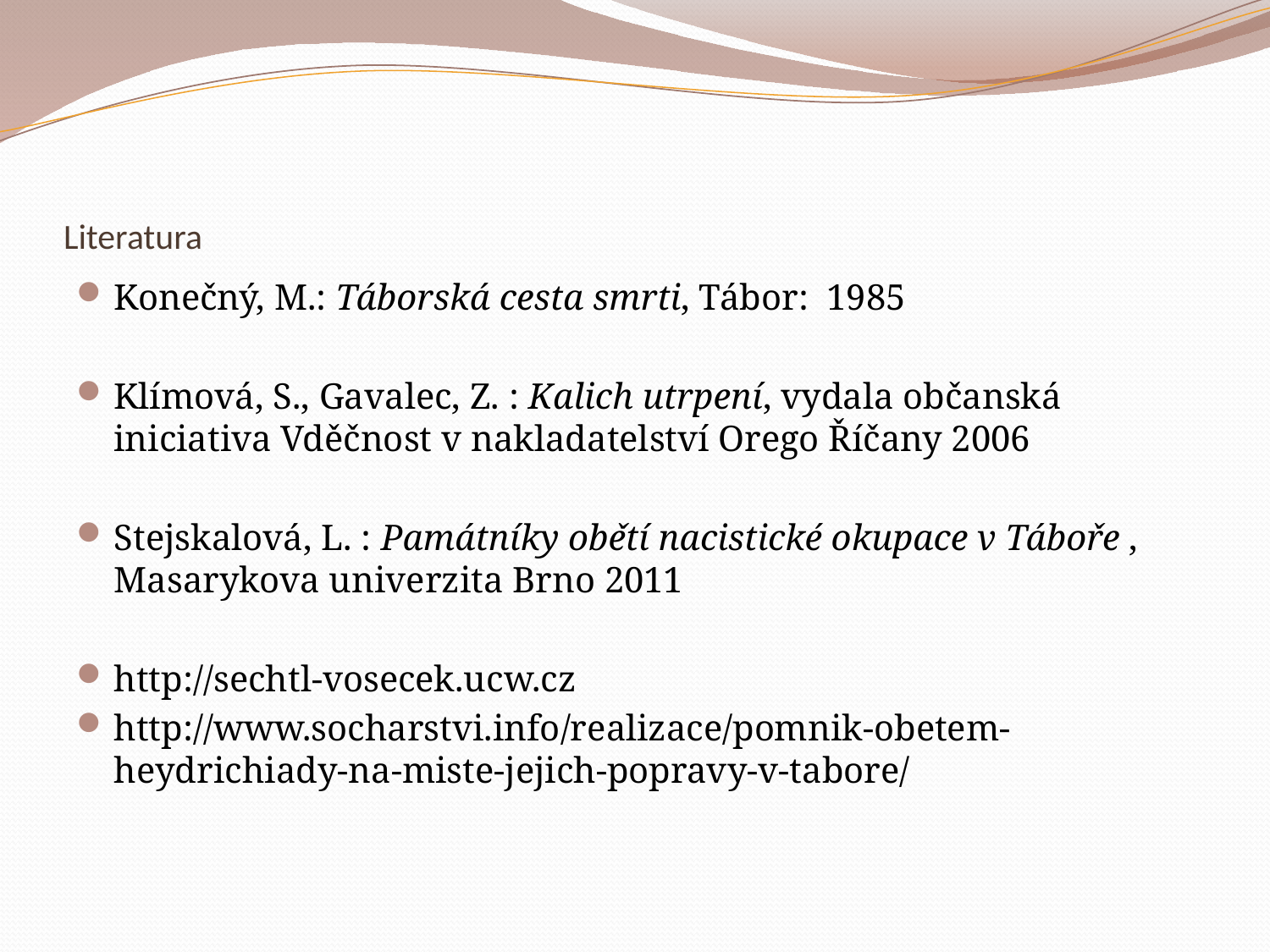

# Literatura
Konečný, M.: Táborská cesta smrti, Tábor:  1985

Klímová, S., Gavalec, Z. : Kalich utrpení, vydala občanská iniciativa Vděčnost v nakladatelství Orego Říčany 2006

Stejskalová, L. : Památníky obětí nacistické okupace v Táboře , Masarykova univerzita Brno 2011

http://sechtl-vosecek.ucw.cz
http://www.socharstvi.info/realizace/pomnik-obetem-heydrichiady-na-miste-jejich-popravy-v-tabore/